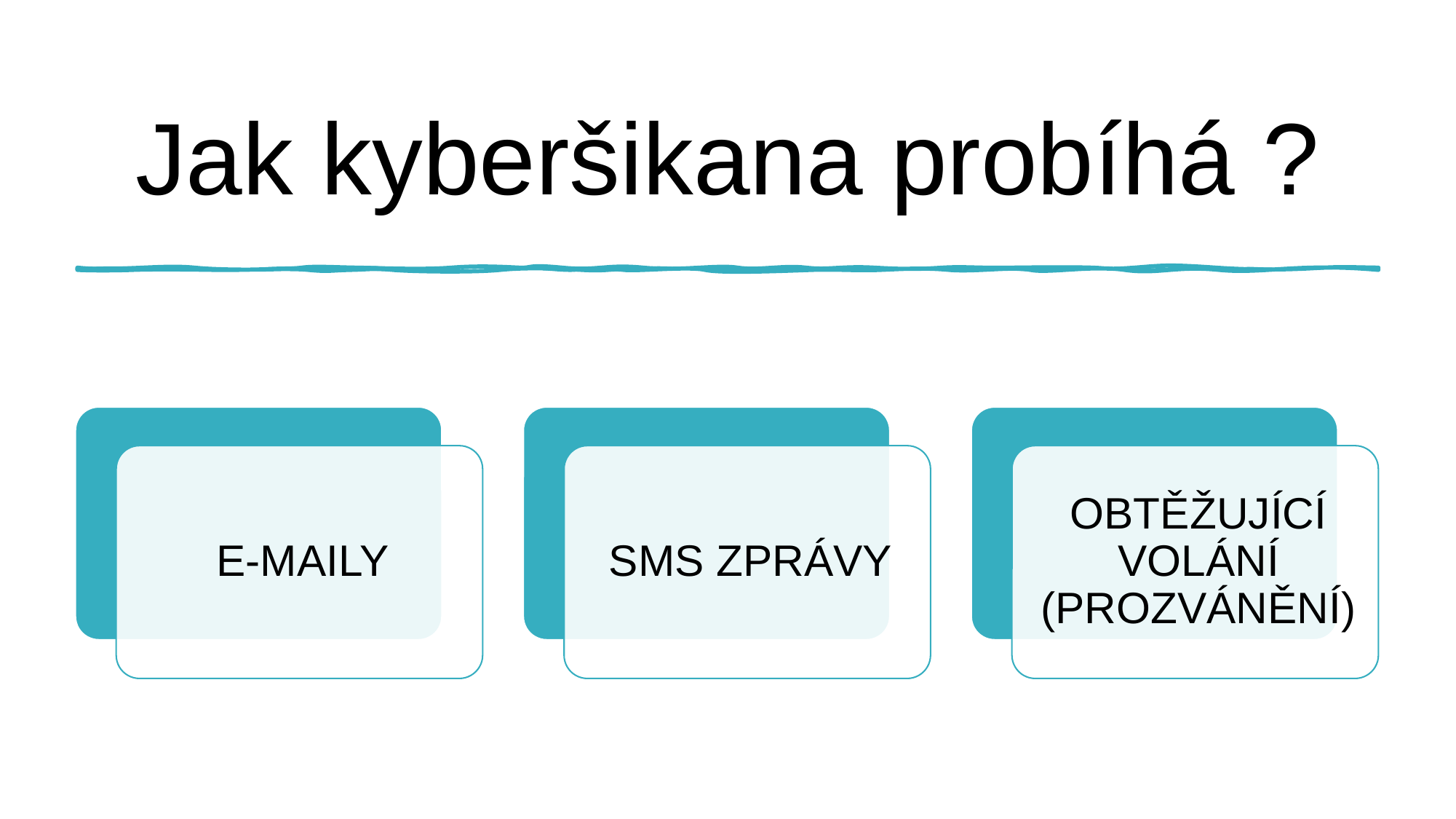

# Jak kyberšikana probíhá ?

E-maily
SMS zprávy
Obtěžující volání (prozvánění)
6